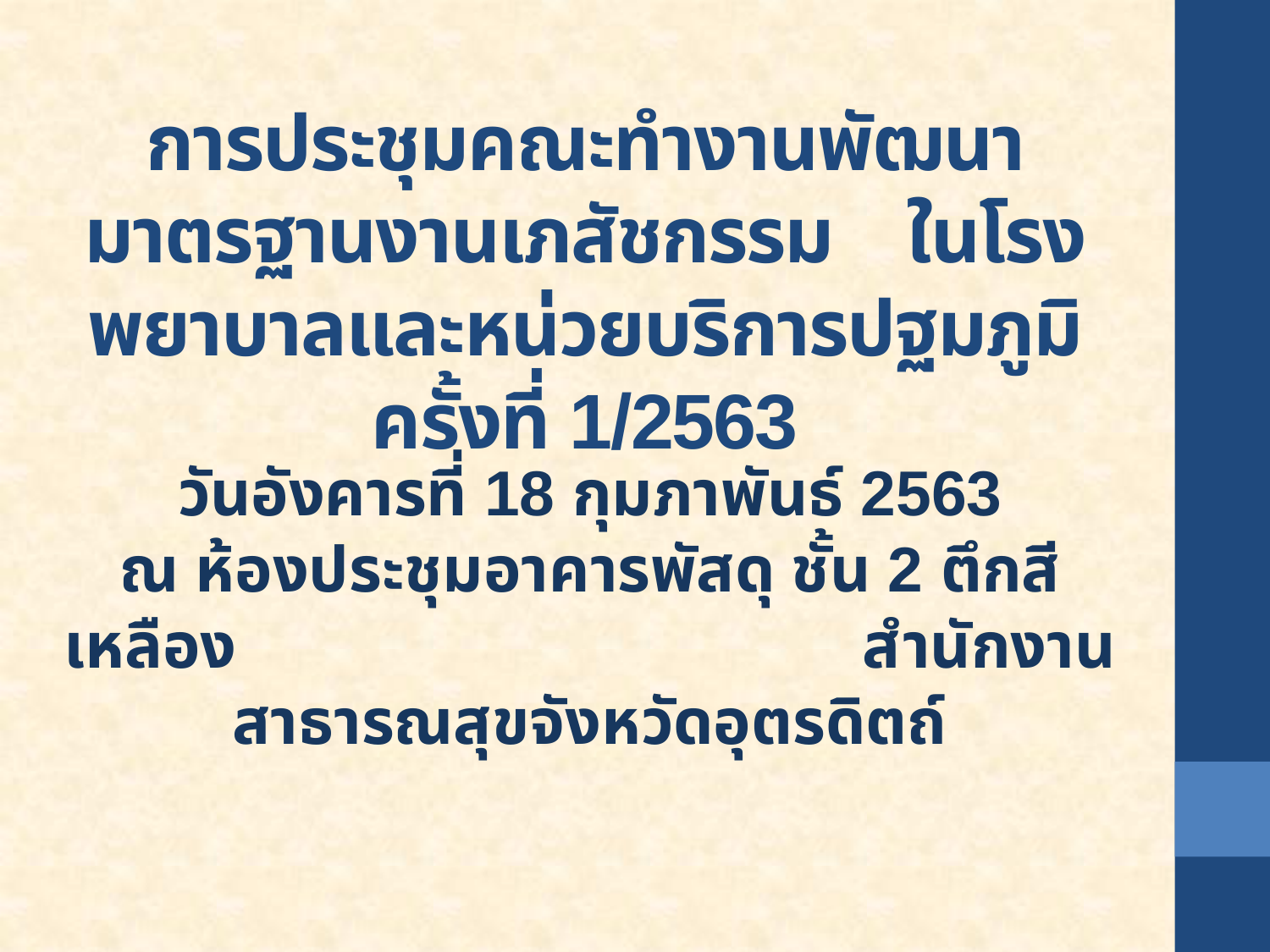

# การประชุมคณะทำงานพัฒนามาตรฐานงานเภสัชกรรม    ในโรงพยาบาลและหน่วยบริการปฐมภูมิ ครั้งที่ 1/2563
วันอังคารที่ 18 กุมภาพันธ์ 2563
ณ ห้องประชุมอาคารพัสดุ ชั้น 2 ตึกสีเหลือง                                      สำนักงานสาธารณสุขจังหวัดอุตรดิตถ์